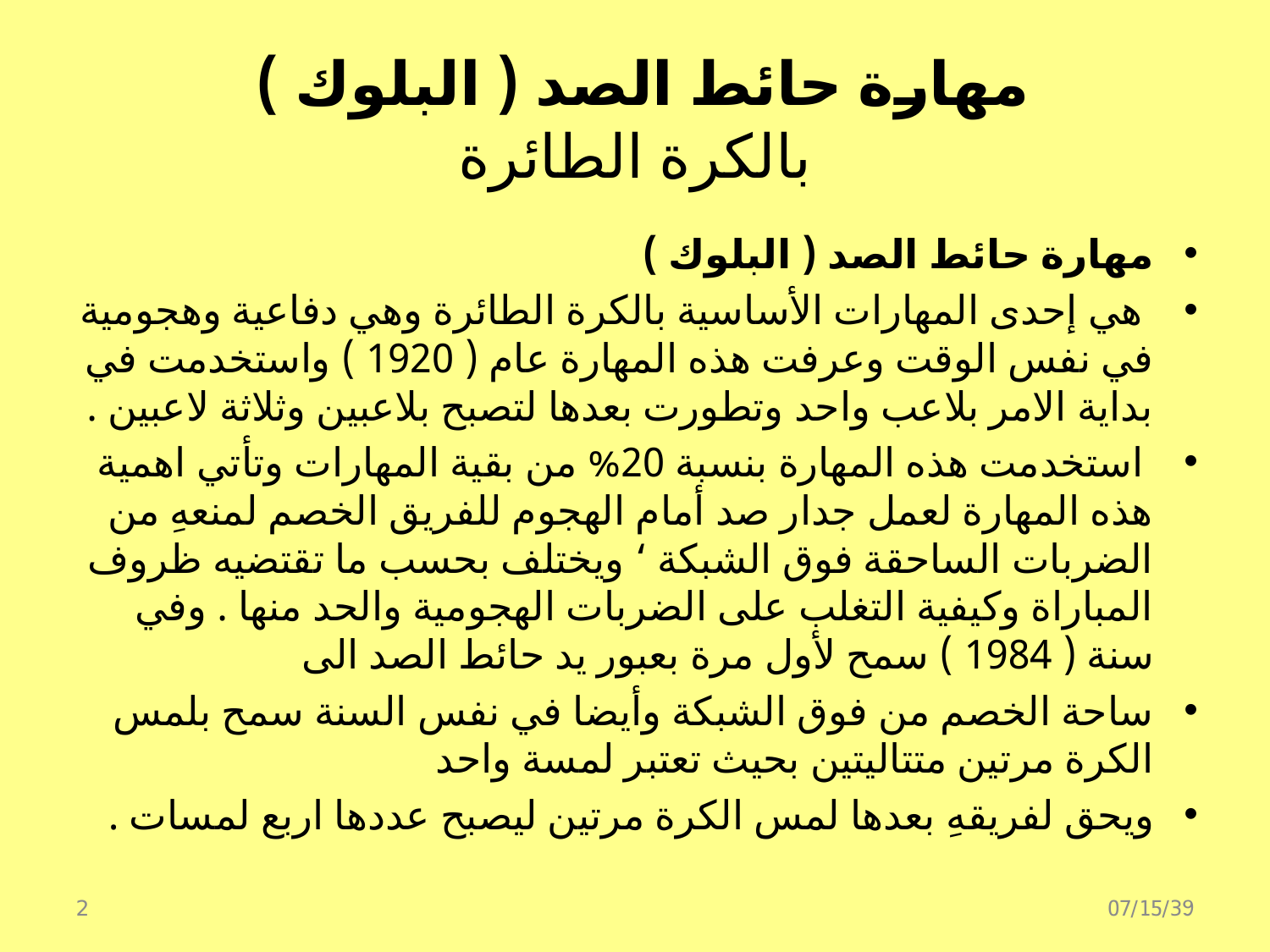

# مهارة حائط الصد ( البلوك ) بالكرة الطائرة
مهارة حائط الصد ( البلوك )
 هي إحدى المهارات الأساسية بالكرة الطائرة وهي دفاعية وهجومية في نفس الوقت وعرفت هذه المهارة عام ( 1920 ) واستخدمت في بداية الامر بلاعب واحد وتطورت بعدها لتصبح بلاعبين وثلاثة لاعبين .
 استخدمت هذه المهارة بنسبة 20% من بقية المهارات وتأتي اهمية هذه المهارة لعمل جدار صد أمام الهجوم للفريق الخصم لمنعهِ من الضربات الساحقة فوق الشبكة ‘ ويختلف بحسب ما تقتضيه ظروف المباراة وكيفية التغلب على الضربات الهجومية والحد منها . وفي سنة ( 1984 ) سمح لأول مرة بعبور يد حائط الصد الى
ساحة الخصم من فوق الشبكة وأيضا في نفس السنة سمح بلمس الكرة مرتين متتاليتين بحيث تعتبر لمسة واحد
ويحق لفريقهِ بعدها لمس الكرة مرتين ليصبح عددها اربع لمسات .
2
07/15/39